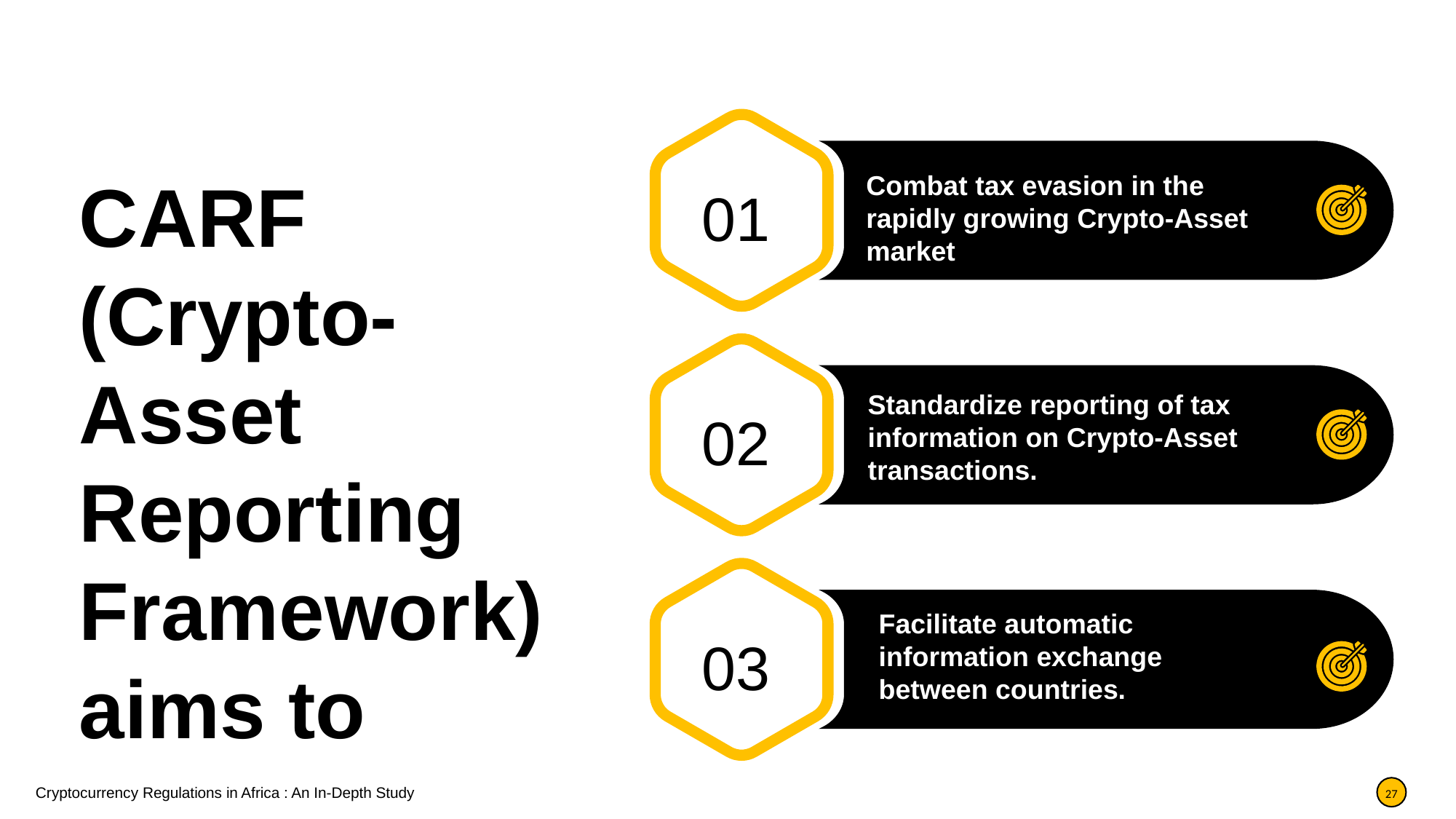

CARF
(Crypto-Asset Reporting Framework) aims to

Combat tax evasion in the rapidly growing Crypto-Asset market
01

Standardize reporting of tax information on Crypto-Asset transactions.

02

Facilitate automatic information exchange between countries.

03

Cryptocurrency Regulations in Africa : An In-Depth Study

27